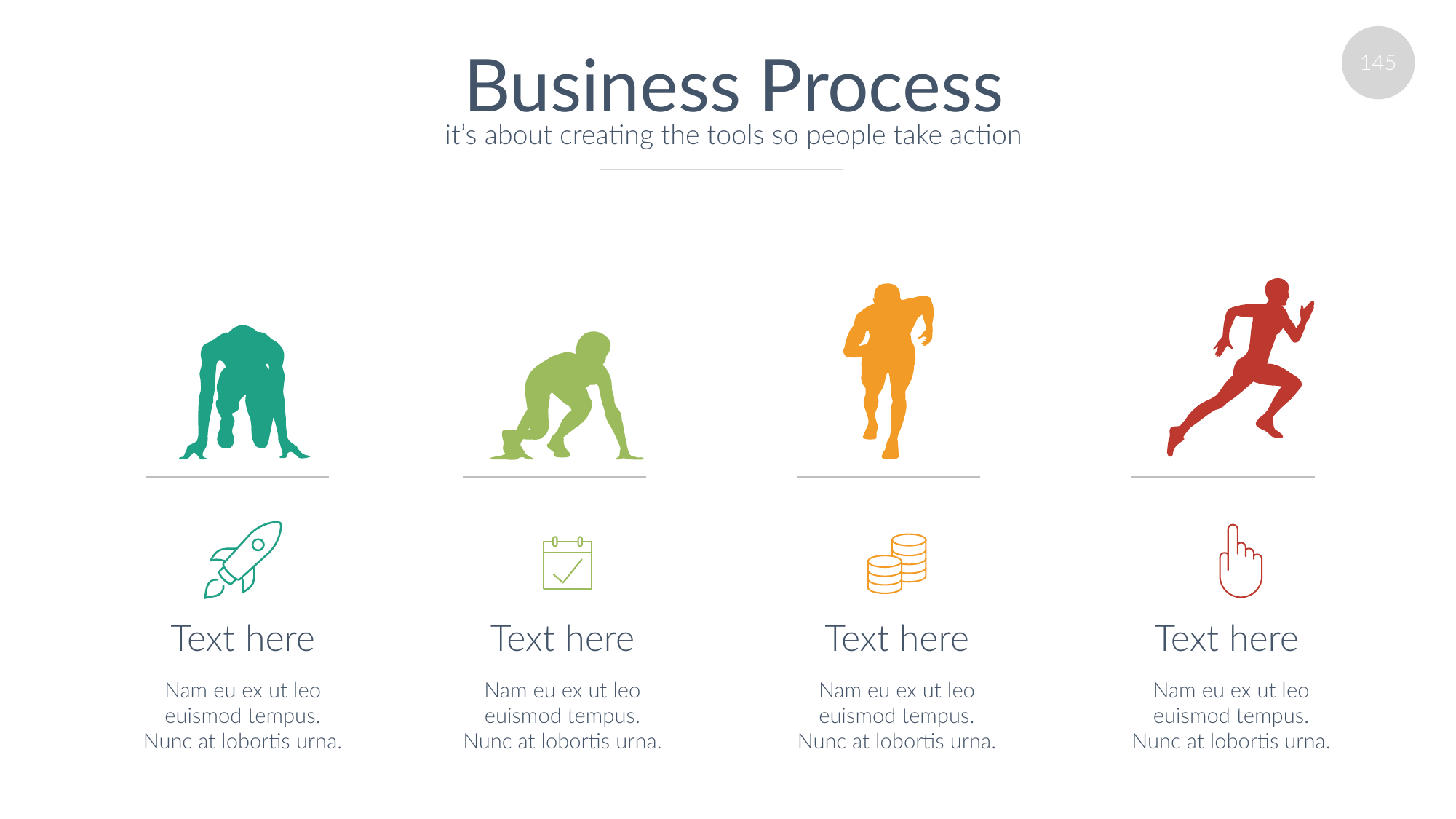

# Business Process
it’s about creating the tools so people take action

Text here
Nam eu ex ut leo euismod tempus. Nunc at lobortis urna.
Text here
Nam eu ex ut leo euismod tempus. Nunc at lobortis urna.
Text here
Nam eu ex ut leo euismod tempus. Nunc at lobortis urna.
Text here
Nam eu ex ut leo euismod tempus. Nunc at lobortis urna.